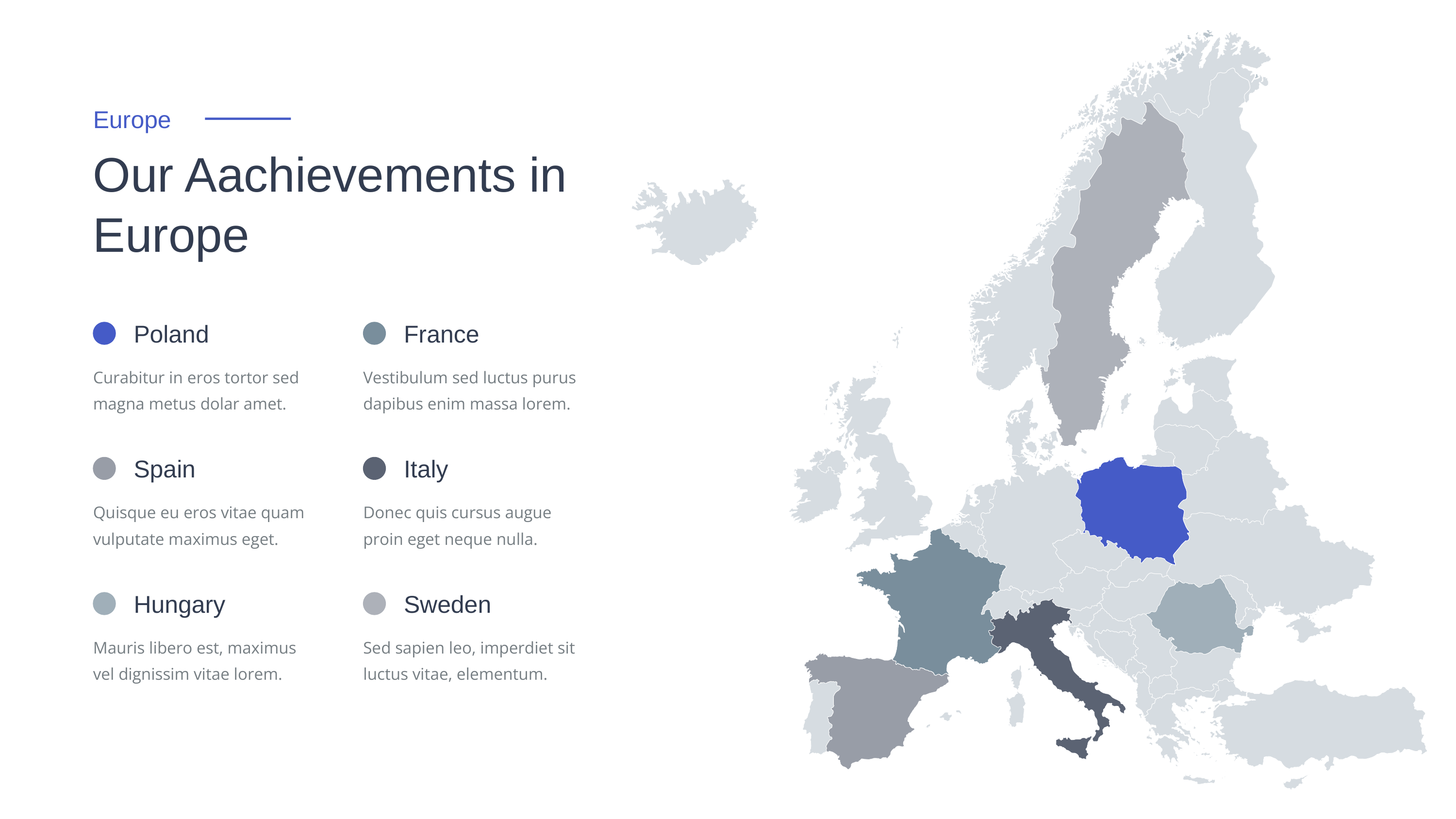

Europe

Our Aachievements in Europe

Poland
France

Curabitur in eros tortor sed magna metus dolar amet.
Vestibulum sed luctus purus dapibus enim massa lorem.

Spain
Italy

Quisque eu eros vitae quam vulputate maximus eget.
Donec quis cursus augue proin eget neque nulla.

Hungary
Sweden

Mauris libero est, maximus vel dignissim vitae lorem.
Sed sapien leo, imperdiet sit luctus vitae, elementum.